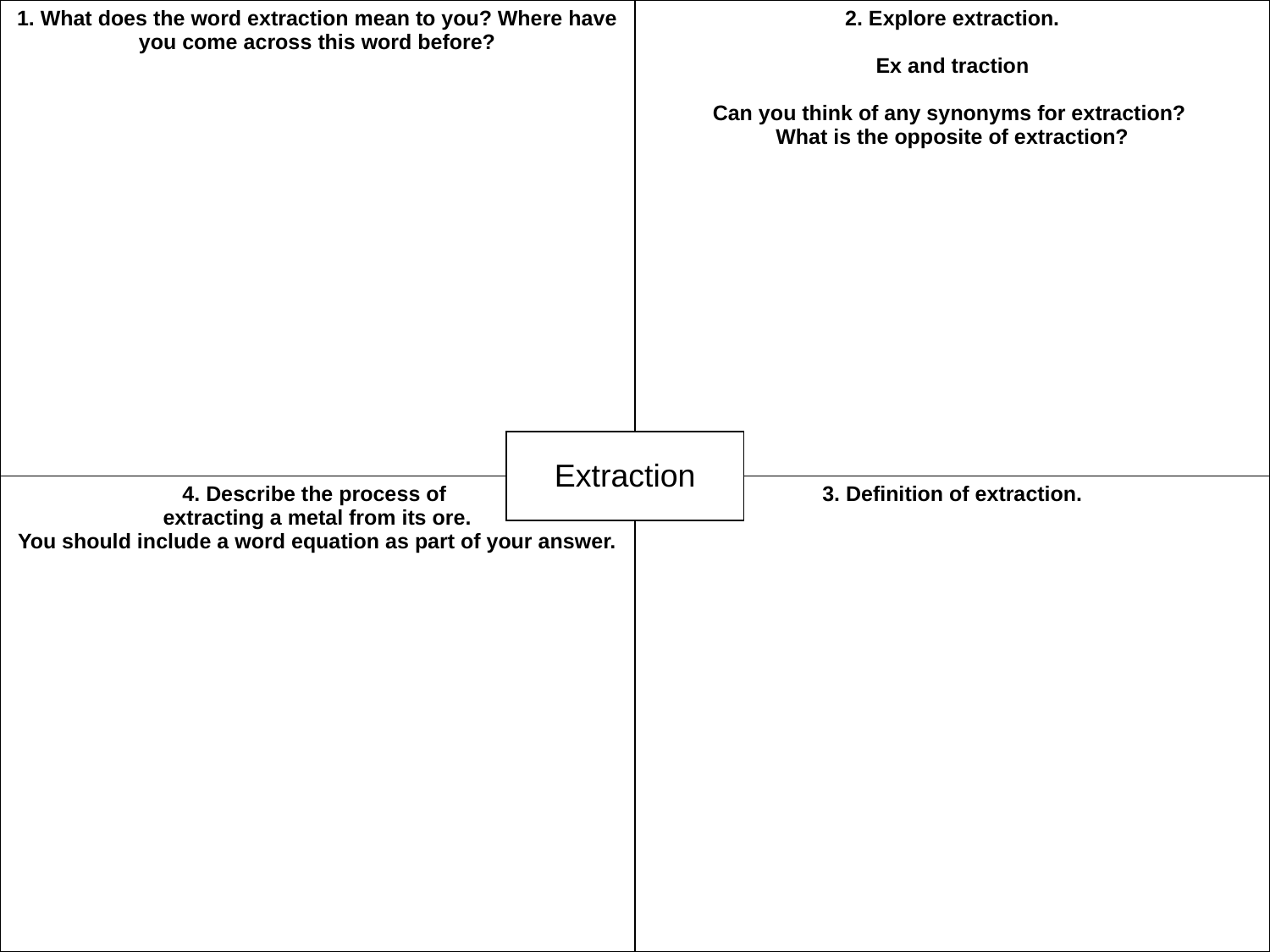

| 1. What does the word extraction mean to you? Where have you come across this word before? | 2. Explore extraction. Ex and traction Can you think of any synonyms for extraction? What is the opposite of extraction? |
| --- | --- |
| 4. Describe the process of extracting a metal from its ore. You should include a word equation as part of your answer. | 3. Definition of extraction. |
#
| Extraction |
| --- |